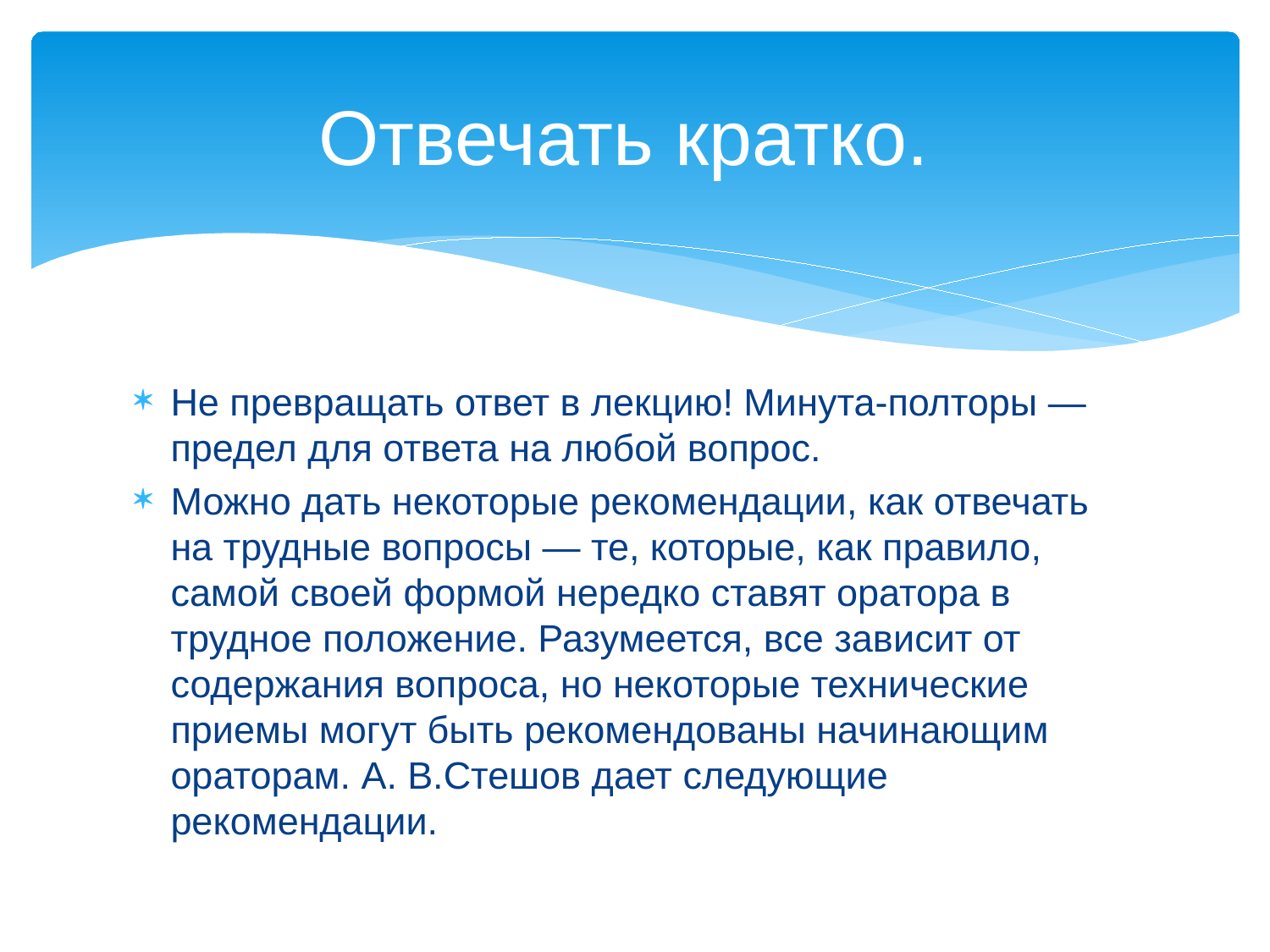

# Отвечать кратко.
Не превращать ответ в лекцию! Минута-полторы — предел для ответа на любой вопрос.
Можно дать некоторые рекомендации, как отвечать на трудные вопросы — те, которые, как правило, самой своей формой нередко ставят оратора в трудное положение. Разумеется, все зависит от содержания вопроса, но некоторые технические приемы могут быть рекомендованы начинающим ораторам. А. В.Стешов дает следующие рекомендации.